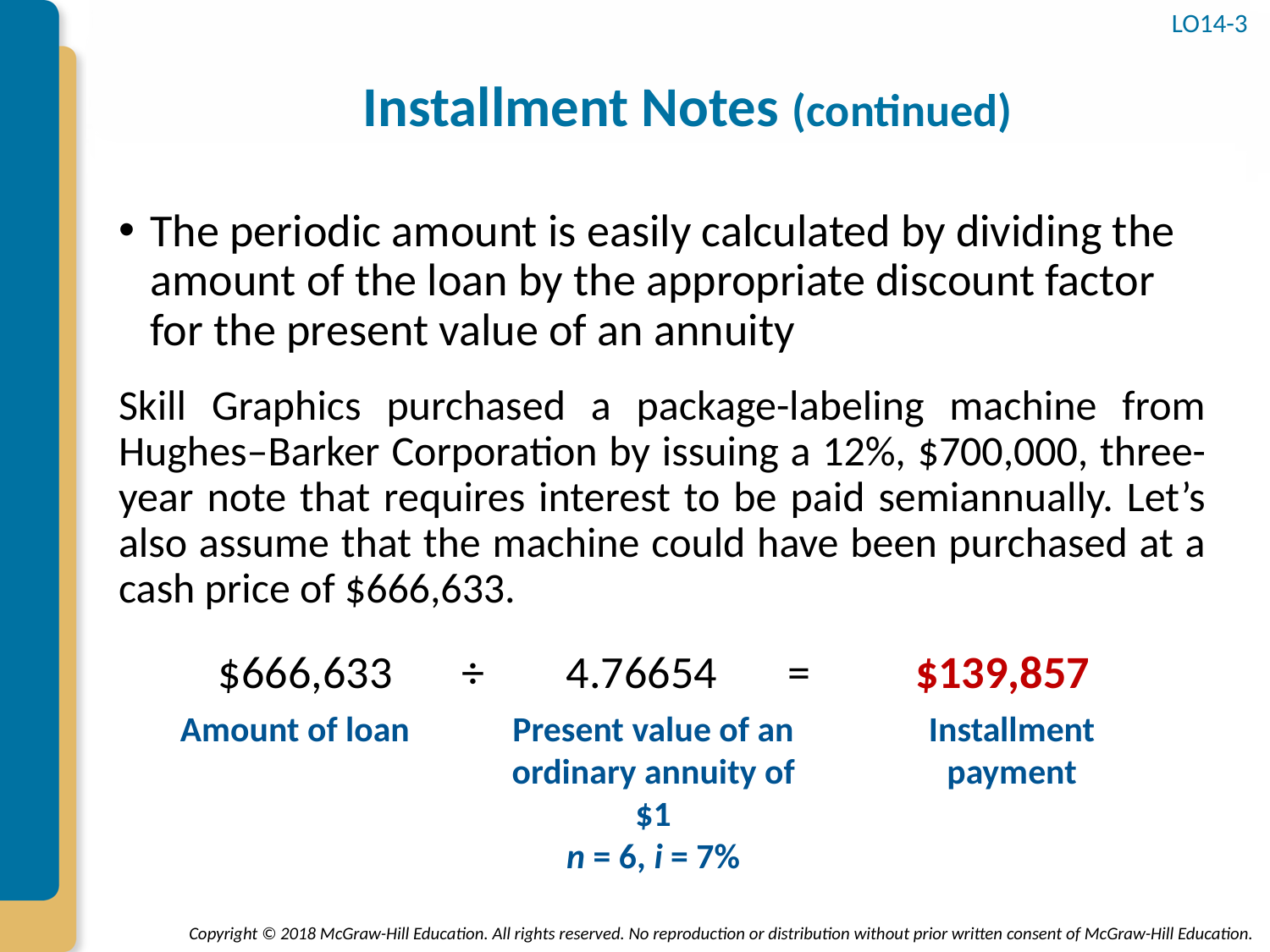

# Installment Notes (continued)
LO14-3
The periodic amount is easily calculated by dividing the amount of the loan by the appropriate discount factor for the present value of an annuity
Skill Graphics purchased a package-labeling machine from Hughes–Barker Corporation by issuing a 12%, $700,000, three-year note that requires interest to be paid semiannually. Let’s also assume that the machine could have been purchased at a cash price of $666,633.

$666,633
÷
4.76654
=
$139,857
Amount of loan
Present value of an ordinary annuity of $1
n = 6, i = 7%
Installment payment